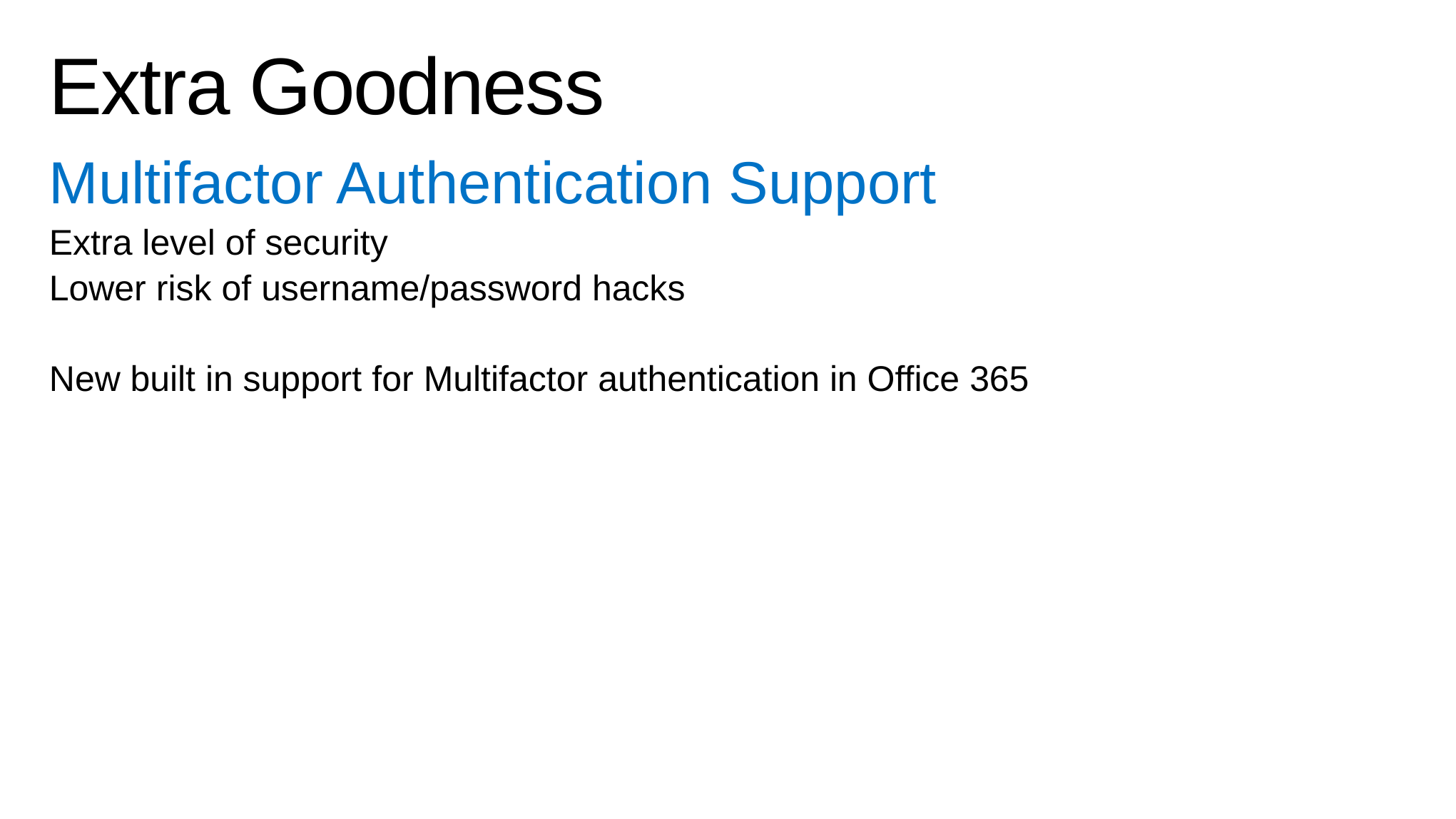

# Extra Goodness
Multifactor Authentication Support
Extra level of security
Lower risk of username/password hacks

New built in support for Multifactor authentication in Office 365